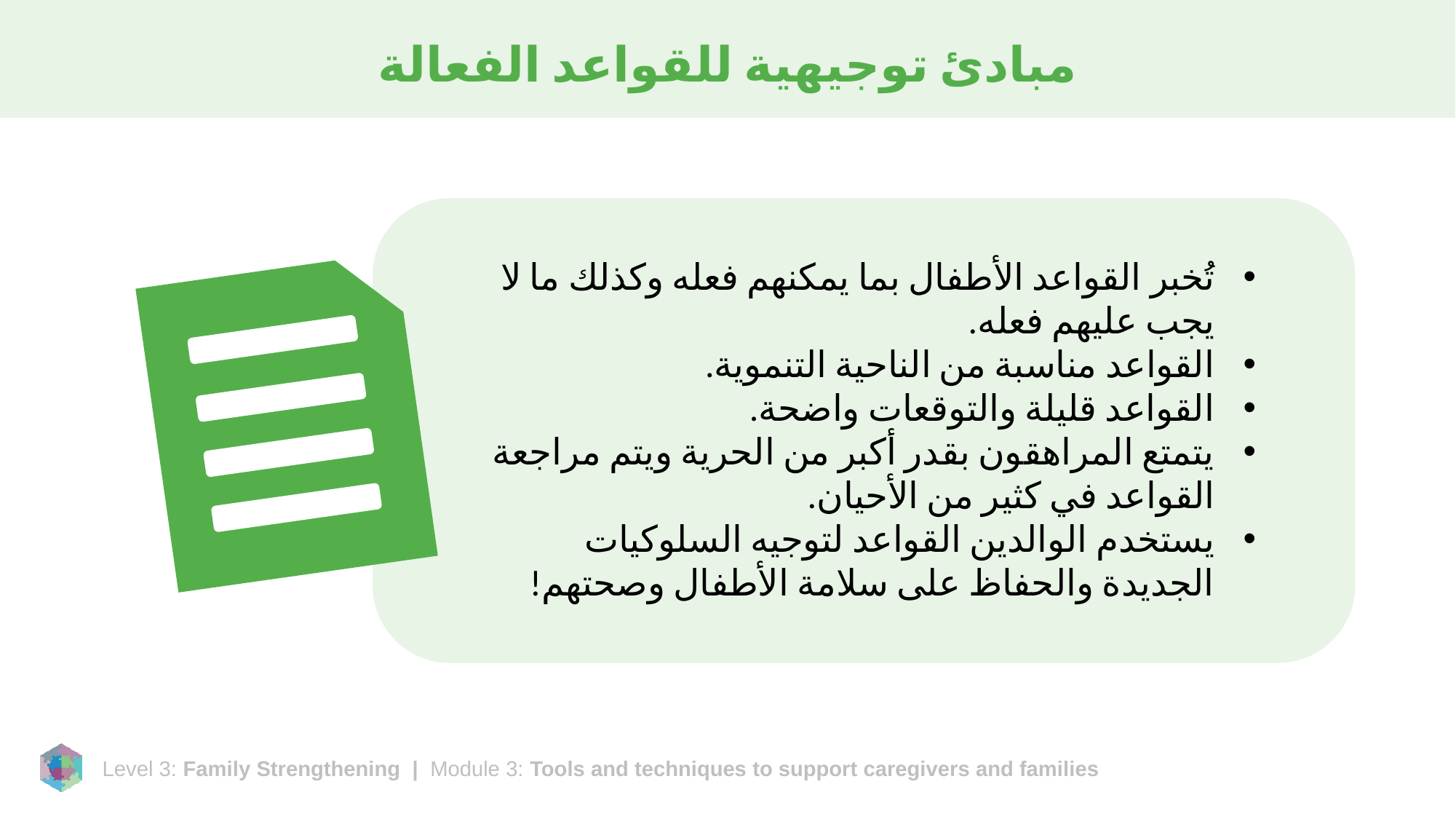

# مبادئ توجيهية للقواعد الفعالة

تُخبر القواعد الأطفال بما يمكنهم فعله وكذلك ما لا يجب عليهم فعله.
القواعد مناسبة من الناحية التنموية.
القواعد قليلة والتوقعات واضحة.
يتمتع المراهقون بقدر أكبر من الحرية ويتم مراجعة القواعد في كثير من الأحيان.
يستخدم الوالدين القواعد لتوجيه السلوكيات الجديدة والحفاظ على سلامة الأطفال وصحتهم!